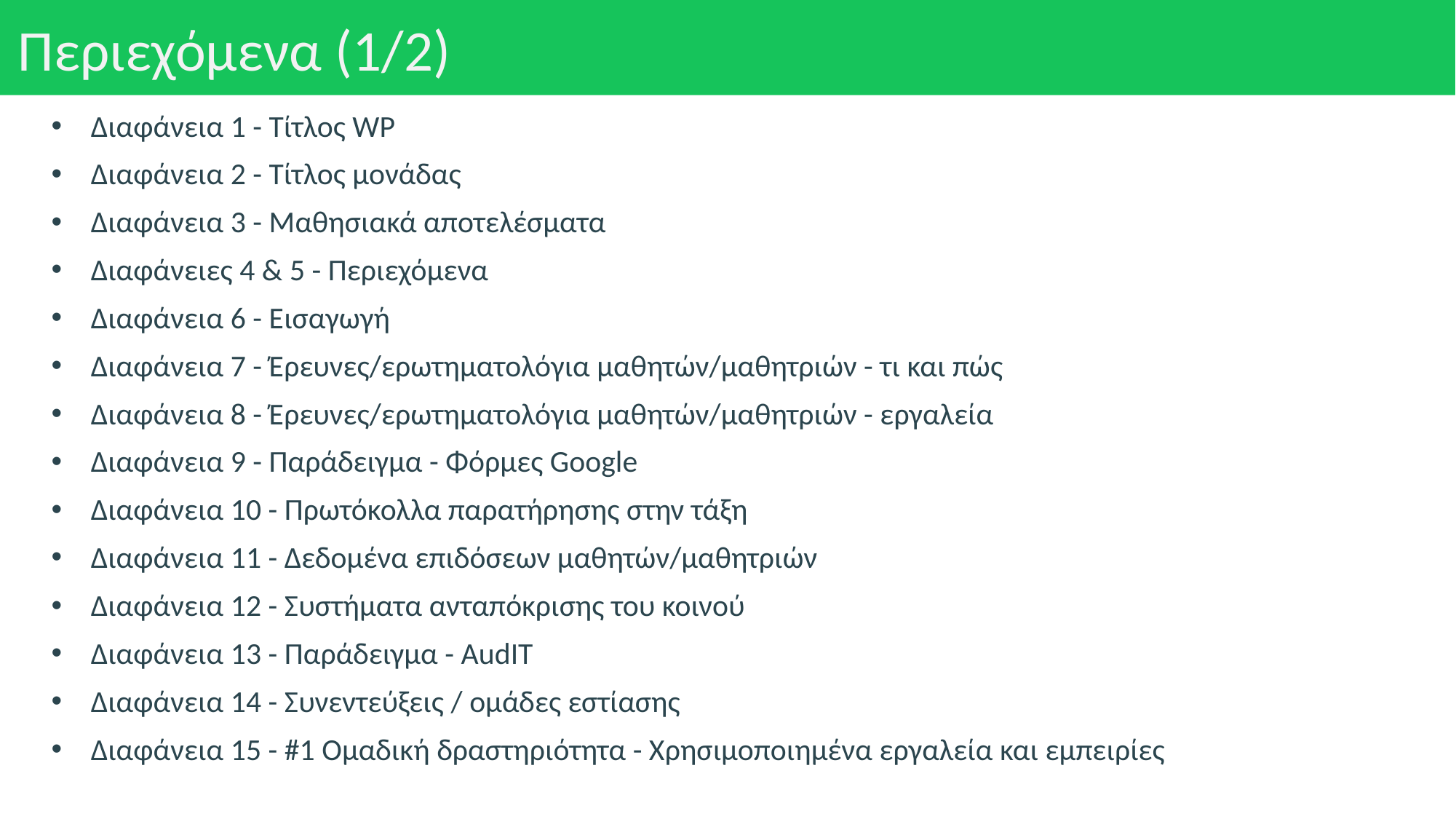

# Περιεχόμενα (1/2)
Διαφάνεια 1 - Τίτλος WP
Διαφάνεια 2 - Τίτλος μονάδας
Διαφάνεια 3 - Μαθησιακά αποτελέσματα
Διαφάνειες 4 & 5 - Περιεχόμενα
Διαφάνεια 6 - Εισαγωγή
Διαφάνεια 7 - Έρευνες/ερωτηματολόγια μαθητών/μαθητριών - τι και πώς
Διαφάνεια 8 - Έρευνες/ερωτηματολόγια μαθητών/μαθητριών - εργαλεία
Διαφάνεια 9 - Παράδειγμα - Φόρμες Google
Διαφάνεια 10 - Πρωτόκολλα παρατήρησης στην τάξη
Διαφάνεια 11 - Δεδομένα επιδόσεων μαθητών/μαθητριών
Διαφάνεια 12 - Συστήματα ανταπόκρισης του κοινού
Διαφάνεια 13 - Παράδειγμα - AudIT
Διαφάνεια 14 - Συνεντεύξεις / ομάδες εστίασης
Διαφάνεια 15 - #1 Ομαδική δραστηριότητα - Χρησιμοποιημένα εργαλεία και εμπειρίες